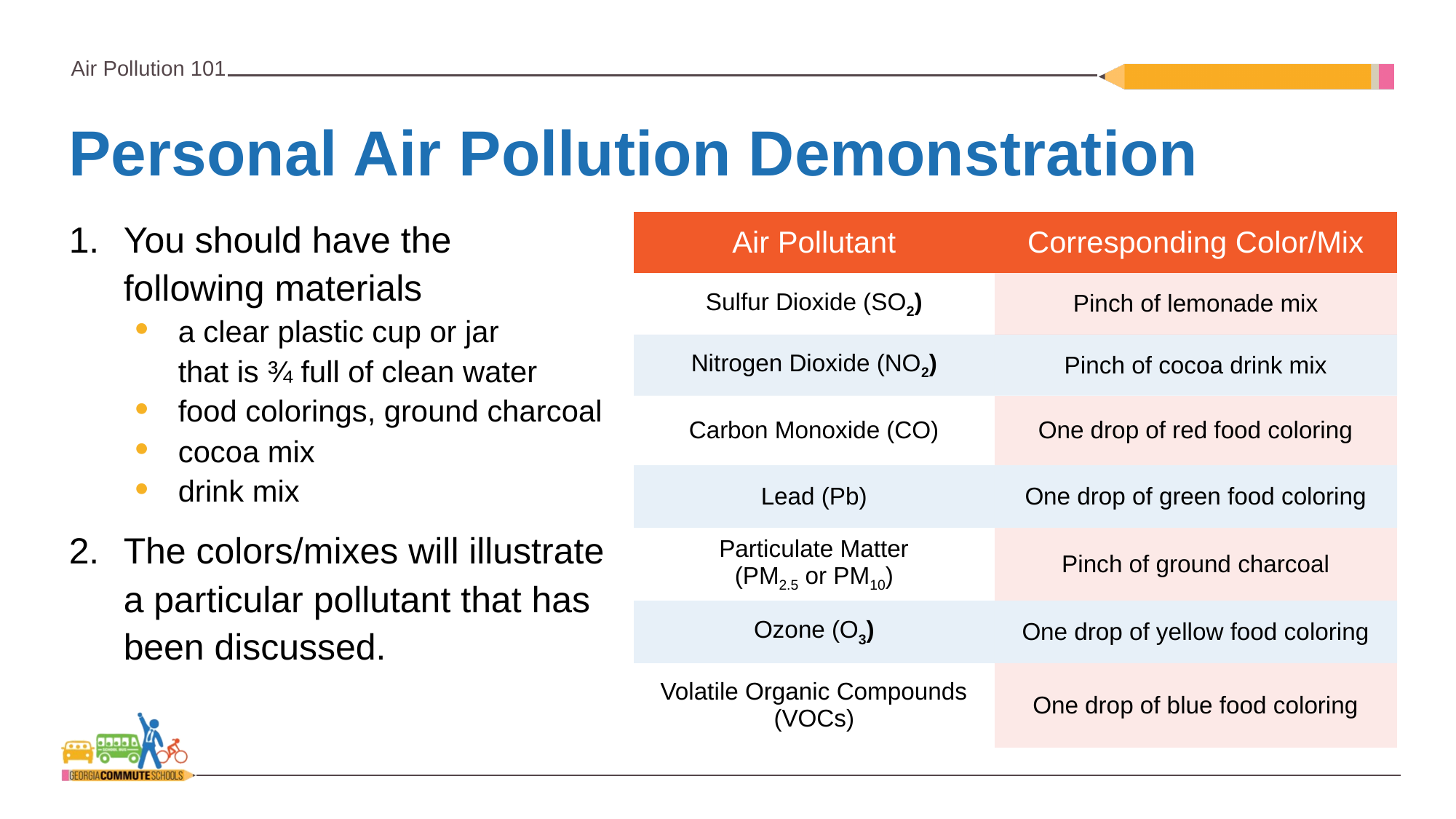

Personal Air Pollution Demonstration
You should have the
following materials
a clear plastic cup or jar
that is ¾ full of clean water
food colorings, ground charcoal
cocoa mix
drink mix
The colors/mixes will illustrate a particular pollutant that has
been discussed.
| Air Pollutant | Corresponding Color/Mix |
| --- | --- |
| Sulfur Dioxide (SO2) | Pinch of lemonade mix |
| Nitrogen Dioxide (NO2) | Pinch of cocoa drink mix |
| Carbon Monoxide (CO) | One drop of red food coloring |
| Lead (Pb) | One drop of green food coloring |
| Particulate Matter (PM2.5 or PM10) | Pinch of ground charcoal |
| Ozone (O3) | One drop of yellow food coloring |
| Volatile Organic Compounds (VOCs) | One drop of blue food coloring |